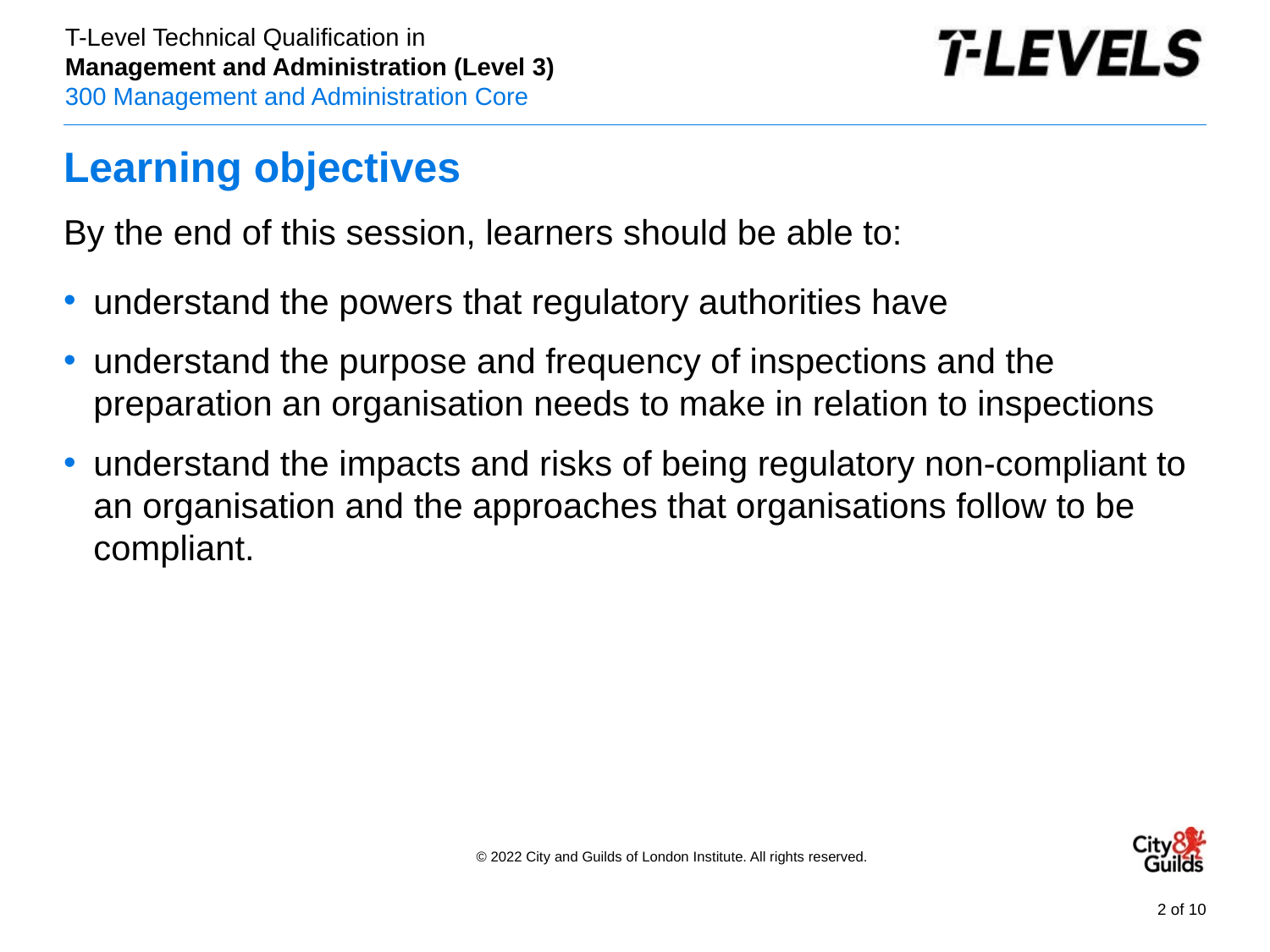

# Learning objectives
By the end of this session, learners should be able to:
understand the powers that regulatory authorities have
understand the purpose and frequency of inspections and the preparation an organisation needs to make in relation to inspections
understand the impacts and risks of being regulatory non-compliant to an organisation and the approaches that organisations follow to be compliant.